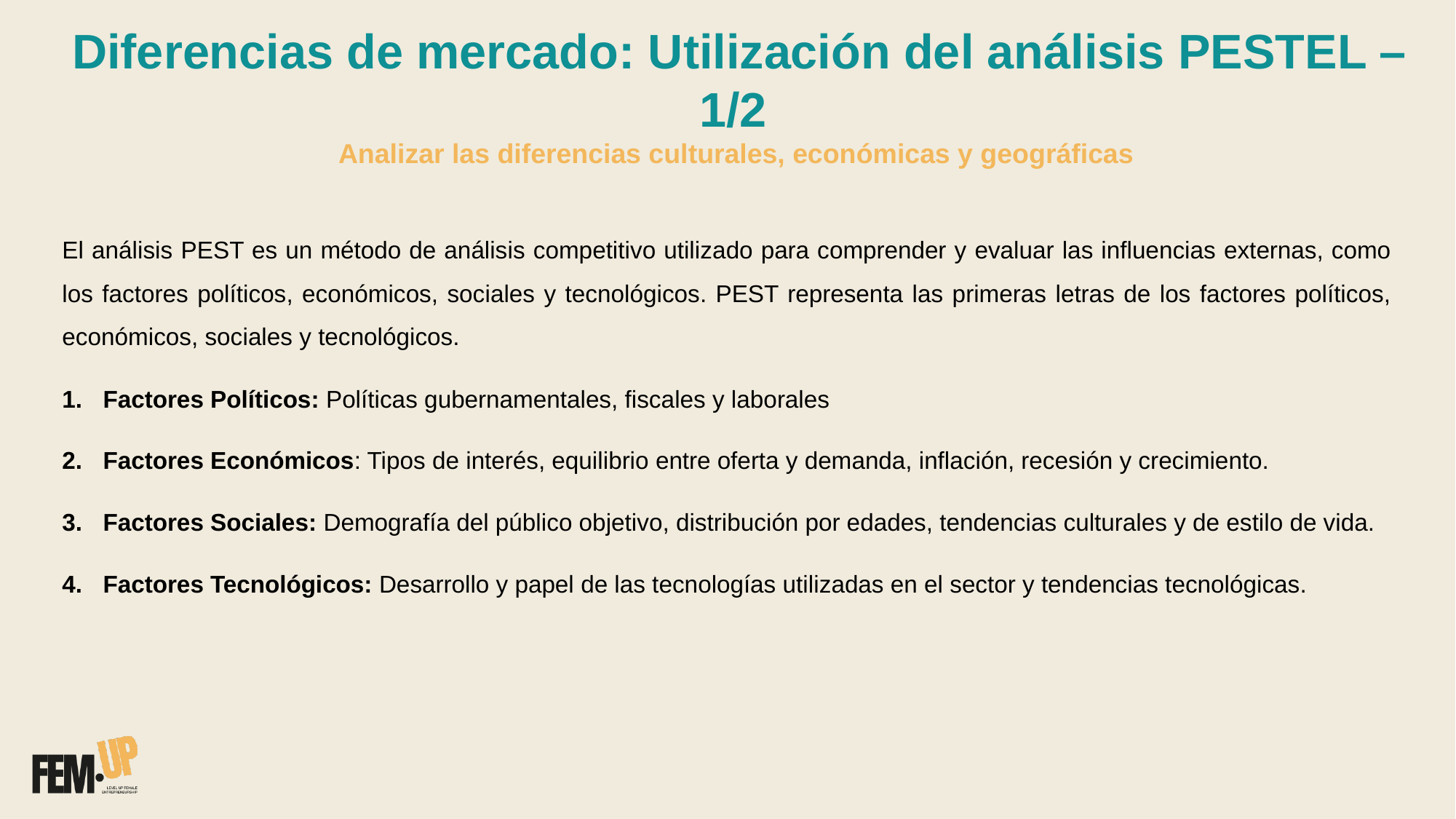

Diferencias de mercado: Utilización del análisis PESTEL – 1/2
Analizar las diferencias culturales, económicas y geográficas ​
El análisis PEST es un método de análisis competitivo utilizado para comprender y evaluar las influencias externas, como los factores políticos, económicos, sociales y tecnológicos. PEST representa las primeras letras de los factores políticos, económicos, sociales y tecnológicos.
Factores Políticos: Políticas gubernamentales, fiscales y laborales
Factores Económicos: Tipos de interés, equilibrio entre oferta y demanda, inflación, recesión y crecimiento.​
Factores Sociales: Demografía del público objetivo, distribución por edades, tendencias culturales y de estilo de vida.
Factores Tecnológicos: Desarrollo y papel de las tecnologías utilizadas en el sector y tendencias tecnológicas.​